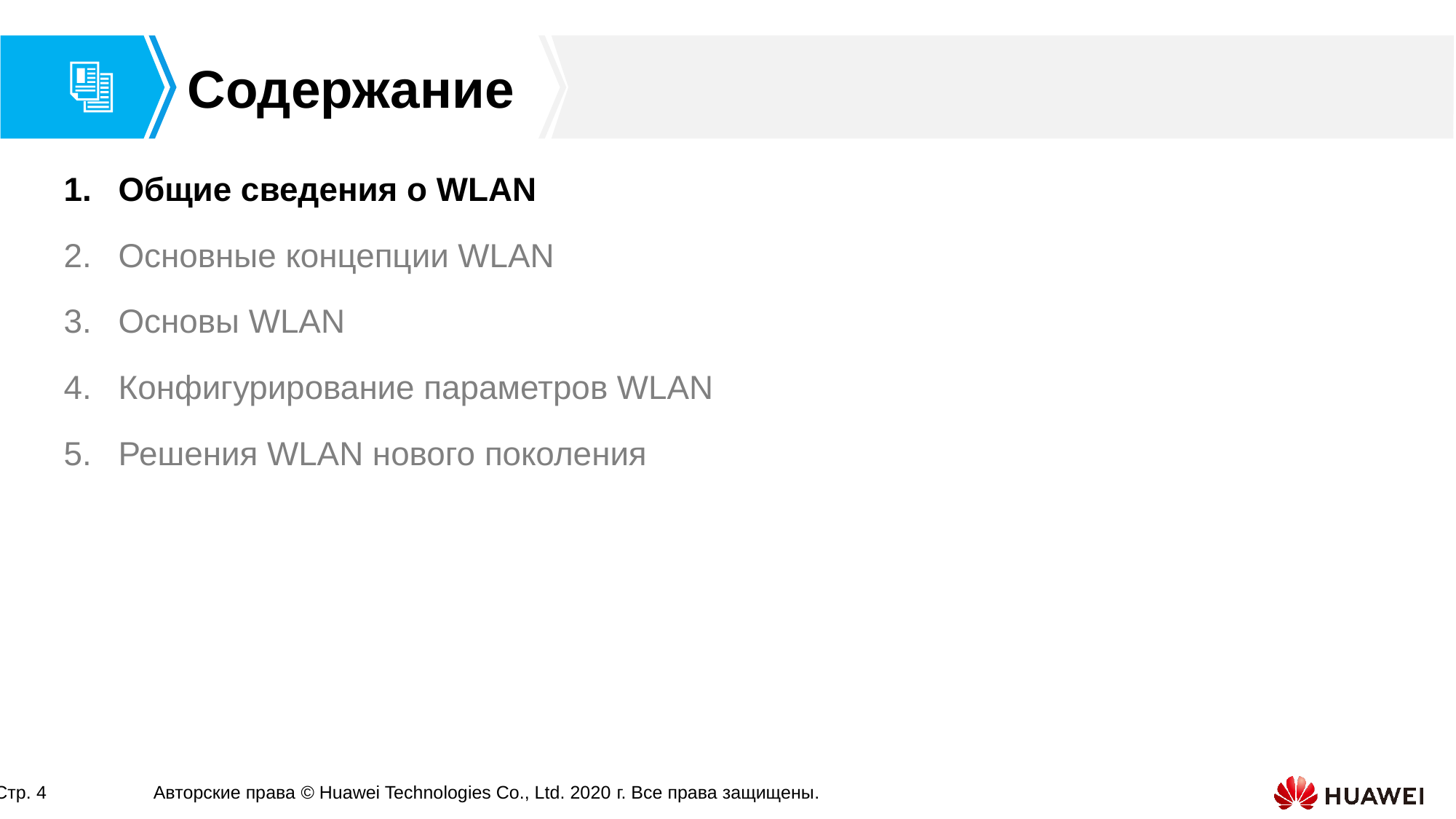

Общие сведения о WLAN
Основные концепции WLAN
Основы WLAN
Конфигурирование параметров WLAN
Решения WLAN нового поколения